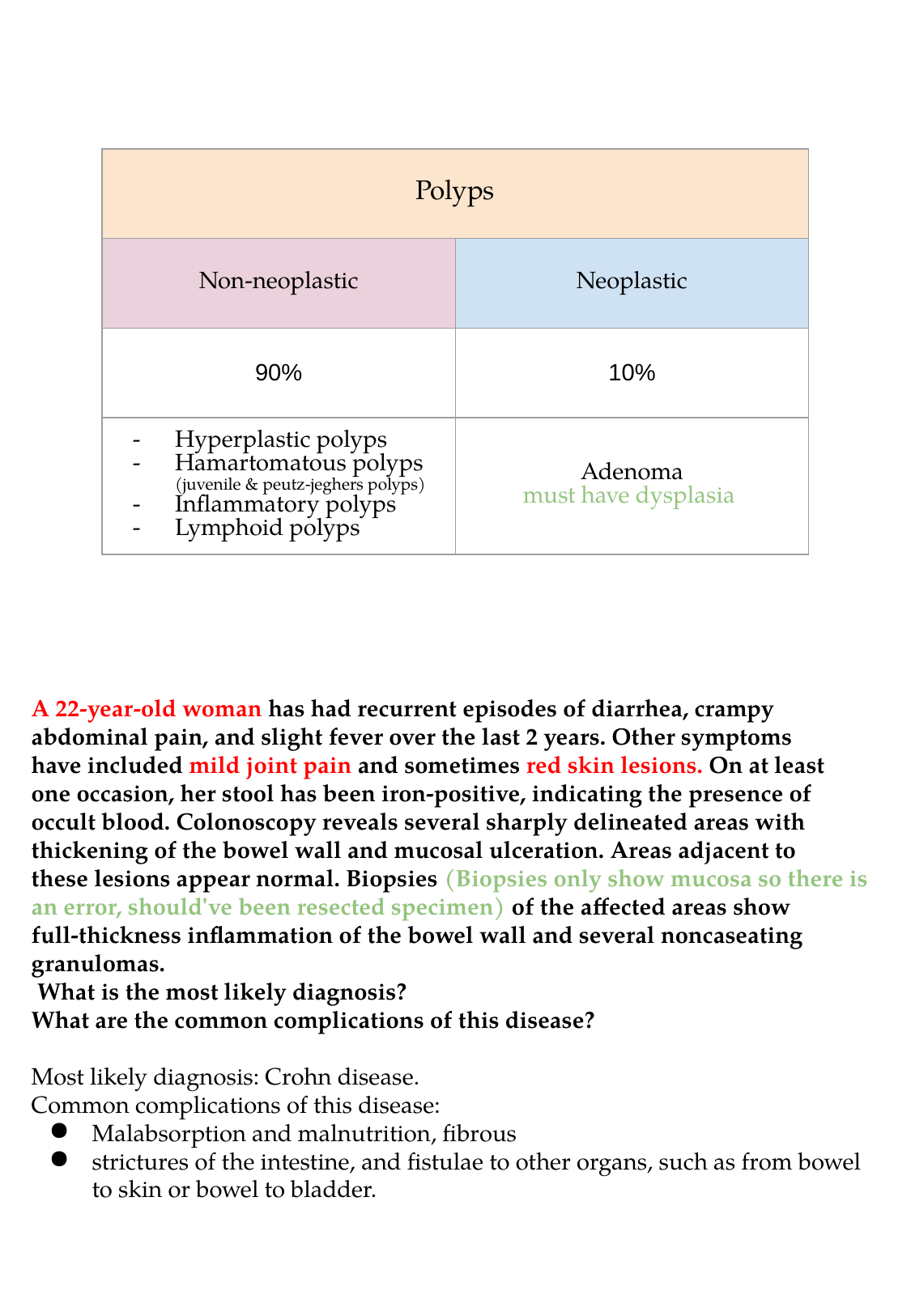

| Polyps |  |
| --- | --- |
| Non-neoplastic | Neoplastic |
| 90% | 10% |
| Hyperplastic polyps Hamartomatous polyps (juvenile & peutz-jeghers polyps) Inflammatory polyps Lymphoid polyps | Adenoma must have dysplasia |
A 22-year-old woman has had recurrent episodes of diarrhea, crampy
abdominal pain, and slight fever over the last 2 years. Other symptoms
have included mild joint pain and sometimes red skin lesions. On at least
one occasion, her stool has been iron-positive, indicating the presence of
occult blood. Colonoscopy reveals several sharply delineated areas with
thickening of the bowel wall and mucosal ulceration. Areas adjacent to
these lesions appear normal. Biopsies (Biopsies only show mucosa so there is an error, should've been resected specimen) of the affected areas show
full-thickness inflammation of the bowel wall and several noncaseating
granulomas.
 What is the most likely diagnosis?
What are the common complications of this disease?

Most likely diagnosis: Crohn disease.
Common complications of this disease:
Malabsorption and malnutrition, fibrous
strictures of the intestine, and fistulae to other organs, such as from bowel to skin or bowel to bladder.